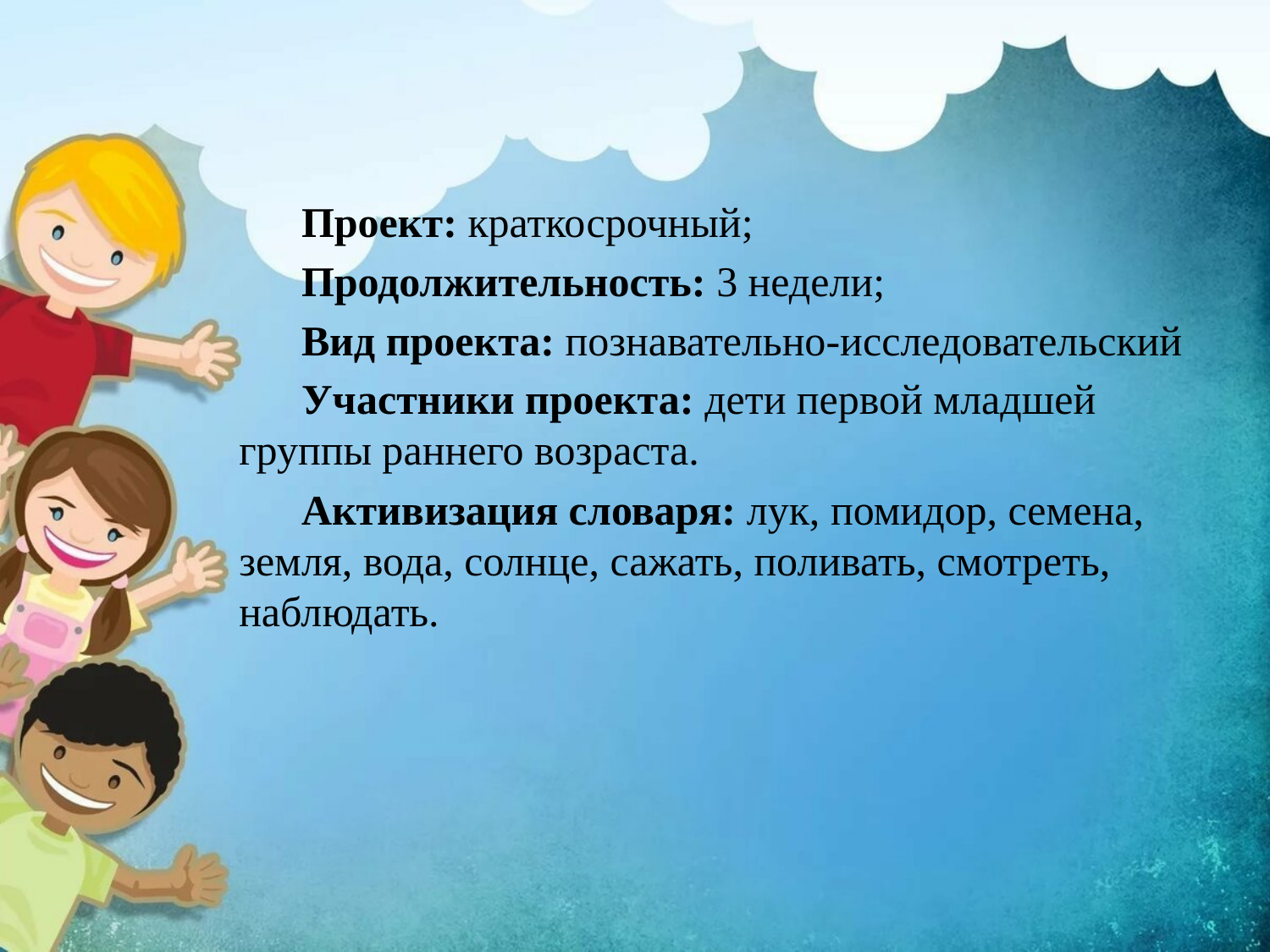

Проект: краткосрочный;
Продолжительность: 3 недели;
Вид проекта: познавательно-исследовательский
Участники проекта: дети первой младшей группы раннего возраста.
Активизация словаря: лук, помидор, семена, земля, вода, солнце, сажать, поливать, смотреть, наблюдать.